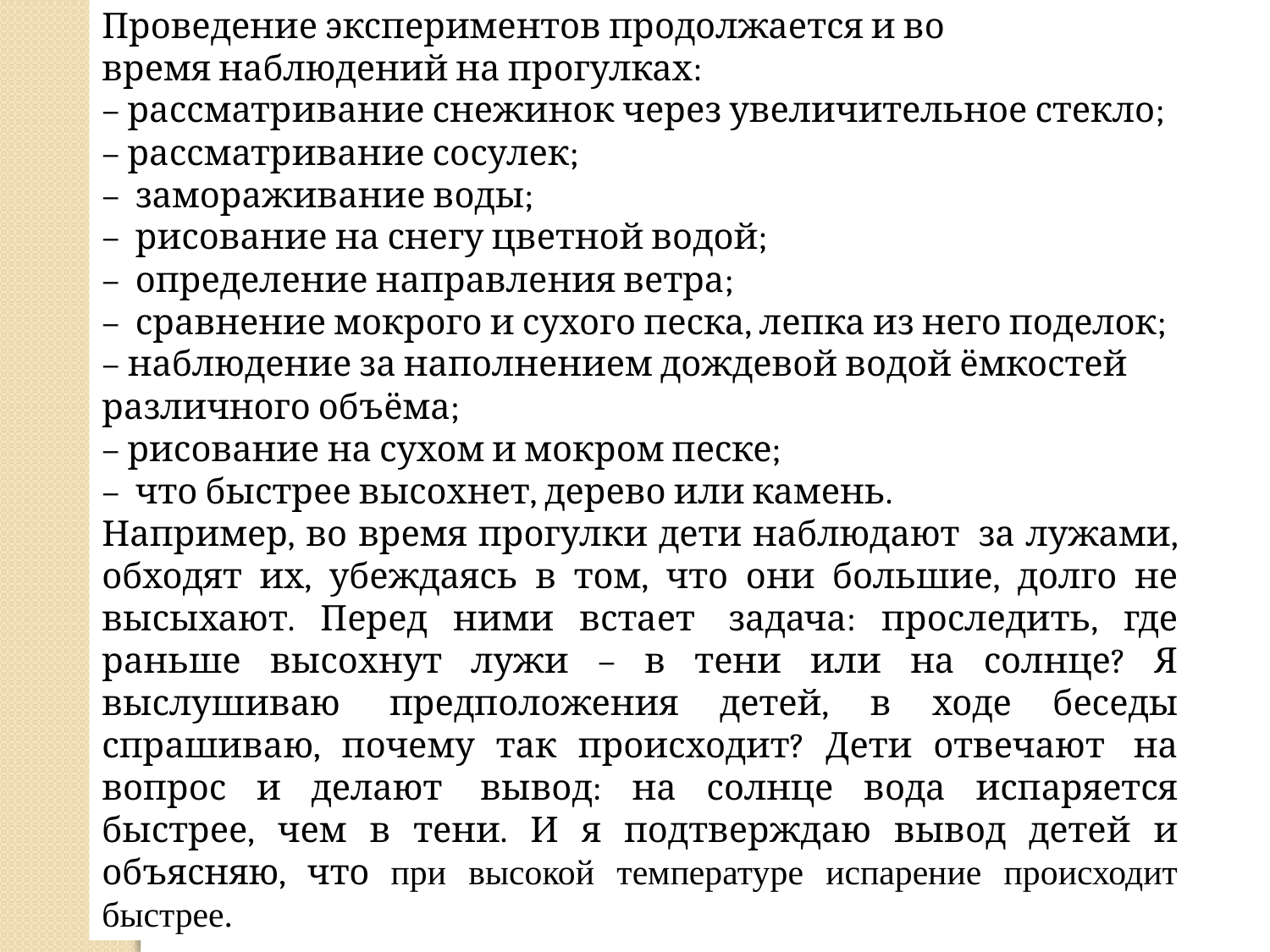

Проведение экспериментов продолжается и во время наблюдений на прогулках:
– рассматривание снежинок через увеличительное стекло;
– рассматривание сосулек;
–  замораживание воды;
–  рисование на снегу цветной водой;
–  определение направления ветра;
–  сравнение мокрого и сухого песка, лепка из него поделок;
– наблюдение за наполнением дождевой водой ёмкостей  различного объёма;
– рисование на сухом и мокром песке;
–  что быстрее высохнет, дерево или камень.
Например, во время прогулки дети наблюдают  за лужами, обходят их, убеждаясь в том, что они большие, долго не высыхают. Перед ними встает  задача: проследить, где раньше высохнут лужи – в тени или на солнце? Я выслушиваю  предположения детей, в ходе беседы спрашиваю, почему так происходит? Дети отвечают  на вопрос и делают  вывод: на солнце вода испаряется быстрее, чем в тени. И я подтверждаю вывод детей и объясняю, что при высокой температуре испарение происходит быстрее.